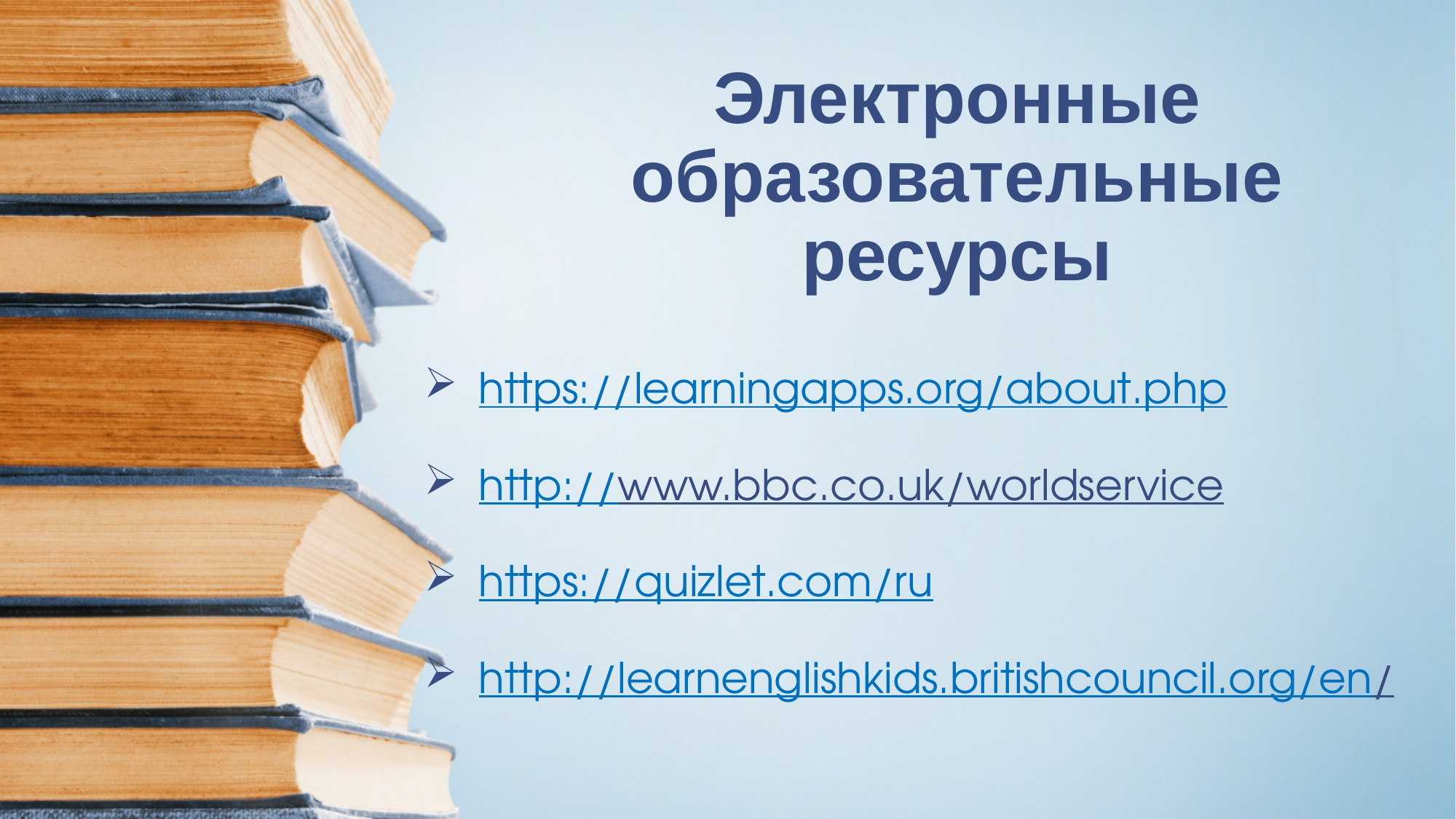

# Электронные образовательные ресурсы
https://learningapps.org/about.php

http://www.bbc.co.uk/worldservice

https://quizlet.com/ru

http://learnenglishkids.britishcouncil.org/en/